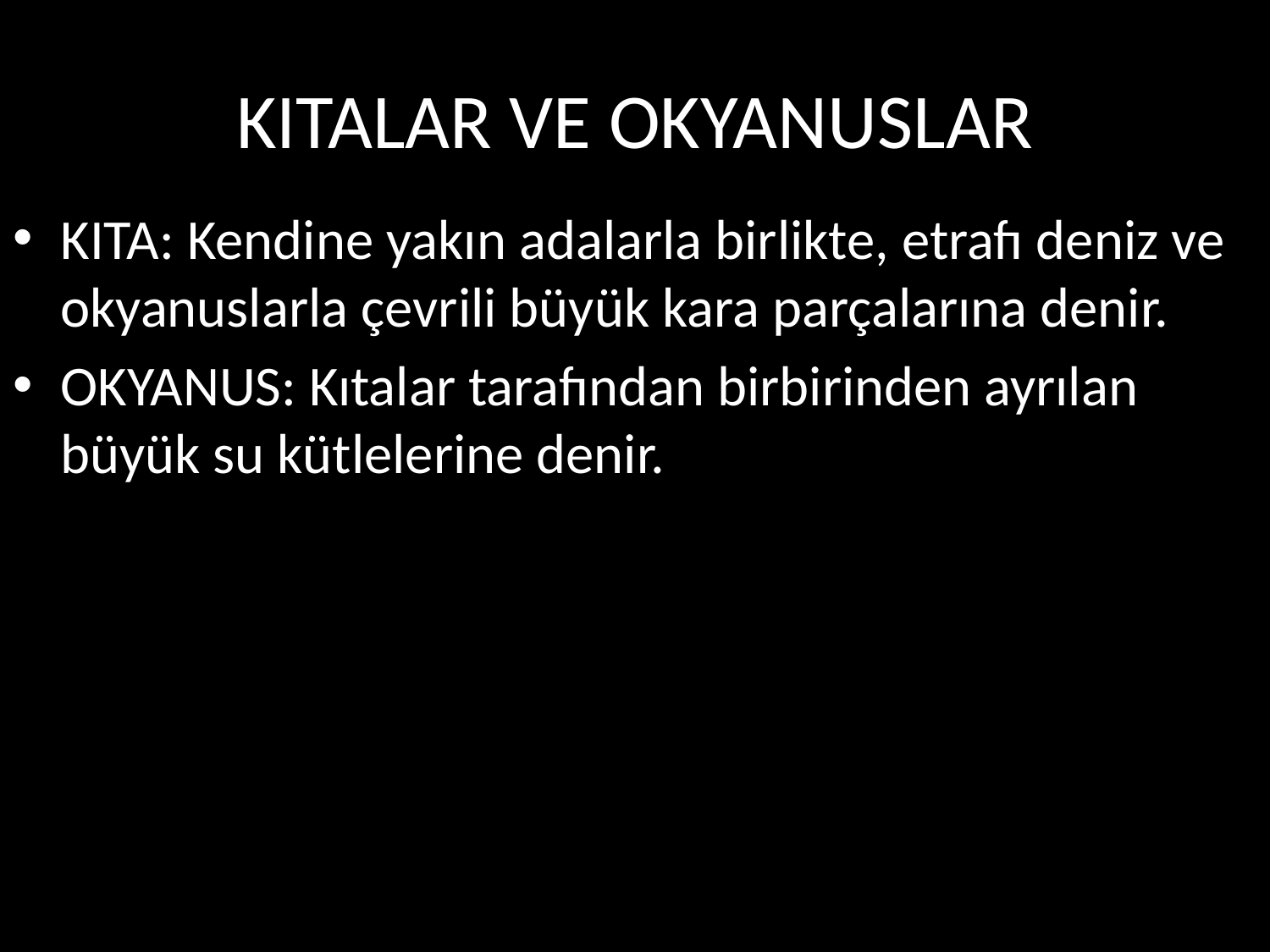

# KITALAR VE OKYANUSLAR
KITA: Kendine yakın adalarla birlikte, etrafı deniz ve okyanuslarla çevrili büyük kara parçalarına denir.
OKYANUS: Kıtalar tarafından birbirinden ayrılan büyük su kütlelerine denir.